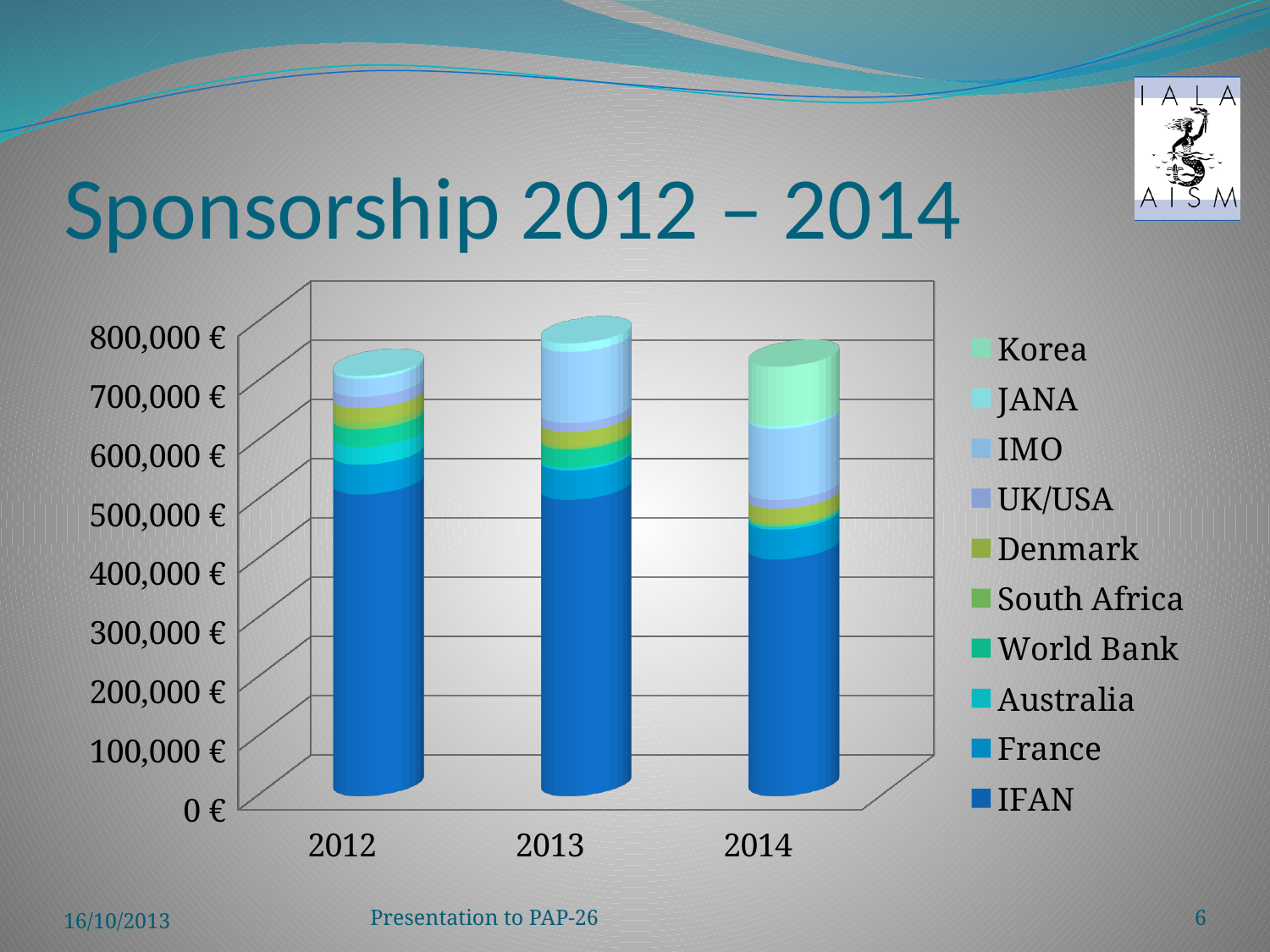

# Sponsorship 2012 – 2014

[unsupported chart]

16/10/2013
Presentation to PAP-26
6